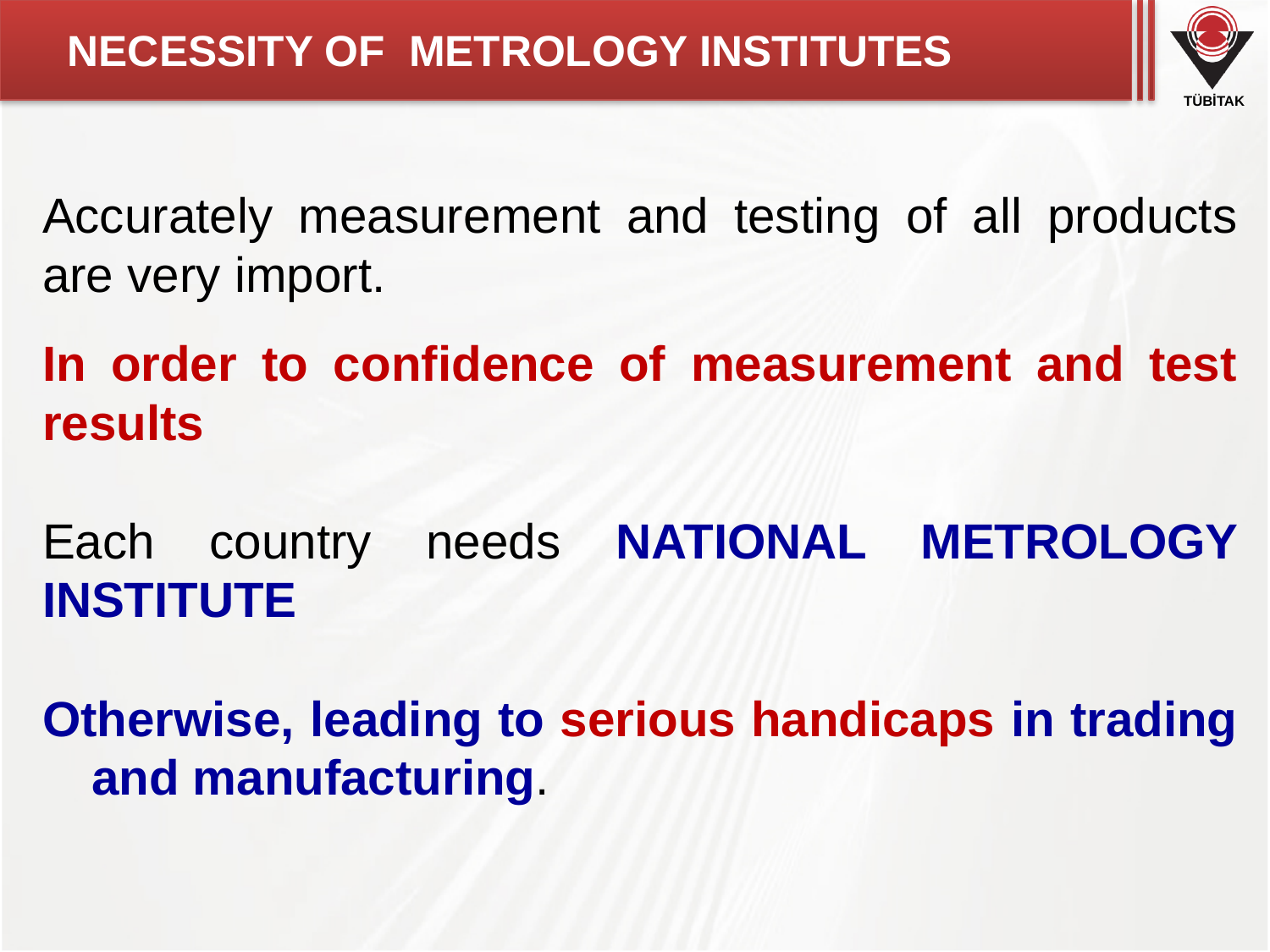

# NECESSITY OF  METROLOGY INSTITUTES
Accurately measurement and testing of all products are very import.

In order to confidence of measurement and test results

Each country needs NATIONAL METROLOGY INSTITUTE

Otherwise, leading to serious handicaps in trading and manufacturing.